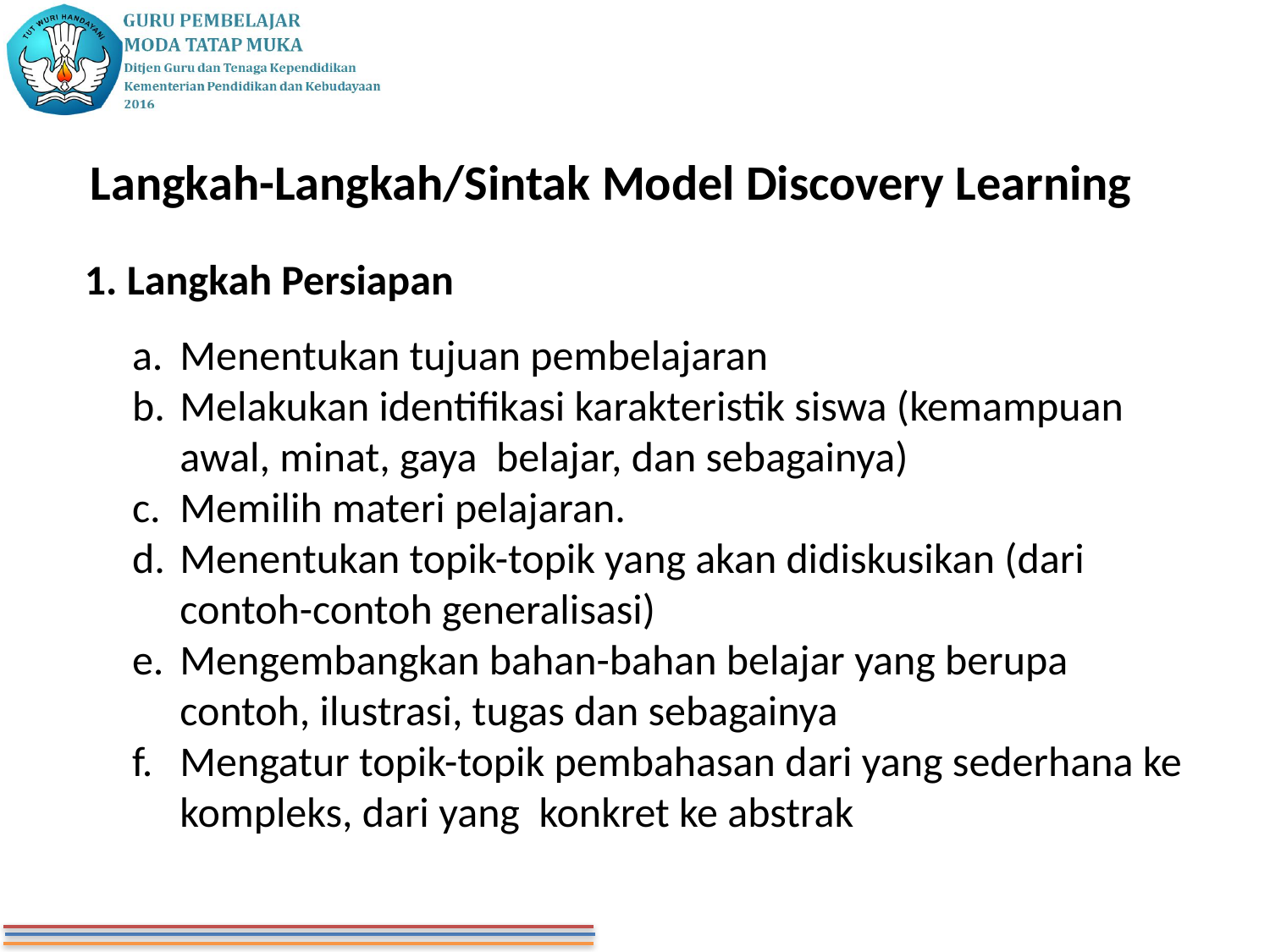

# Langkah-Langkah/Sintak Model Discovery Learning
1. Langkah Persiapan

Menentukan tujuan pembelajaran
Melakukan identifikasi karakteristik siswa (kemampuan awal, minat, gaya  belajar, dan sebagainya)
Memilih materi pelajaran.
Menentukan topik-topik yang akan didiskusikan (dari contoh-contoh generalisasi)
Mengembangkan bahan-bahan belajar yang berupa contoh, ilustrasi, tugas dan sebagainya
Mengatur topik-topik pembahasan dari yang sederhana ke kompleks, dari yang  konkret ke abstrak